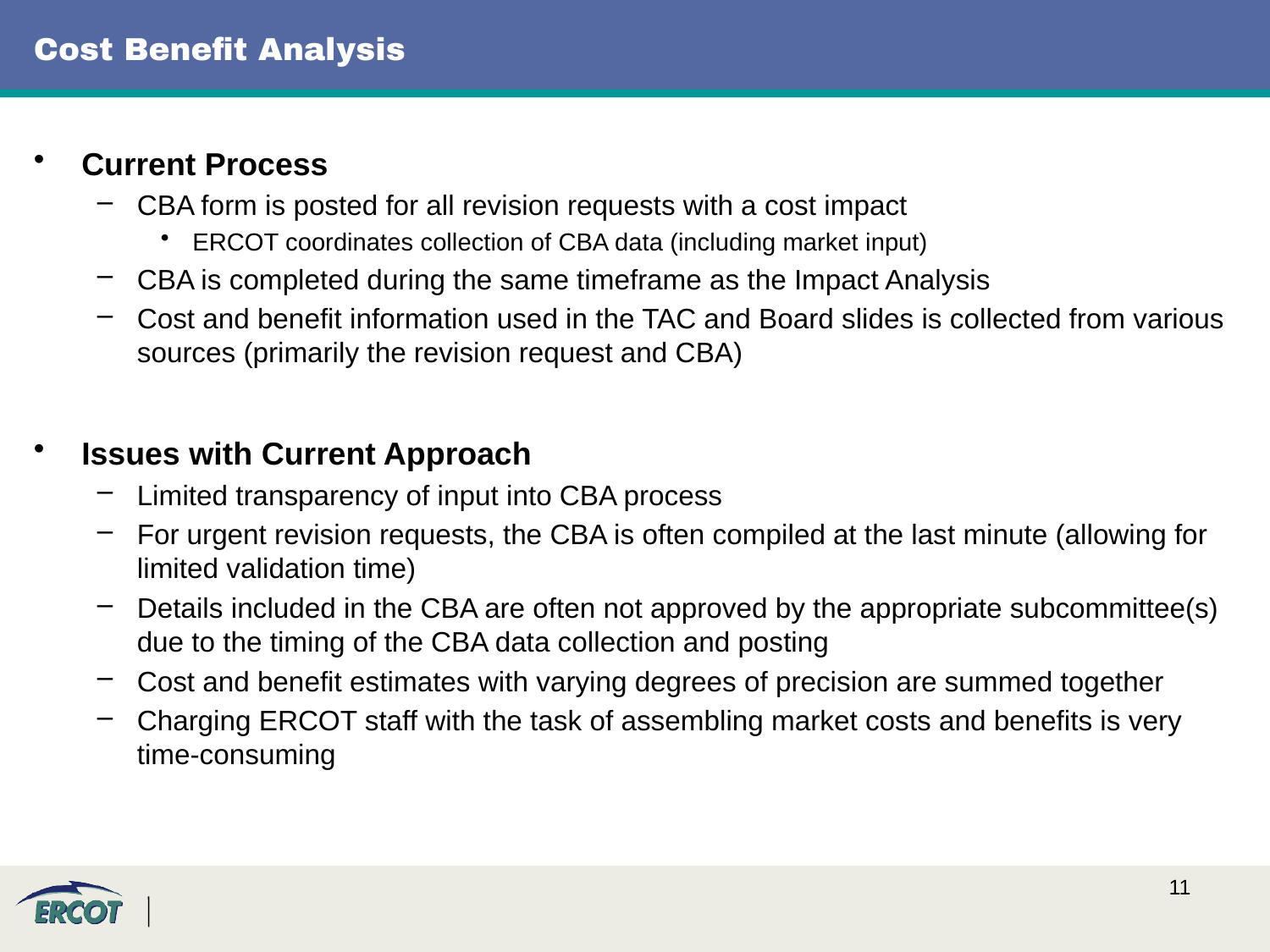

# Cost Benefit Analysis
Current Process
CBA form is posted for all revision requests with a cost impact
ERCOT coordinates collection of CBA data (including market input)
CBA is completed during the same timeframe as the Impact Analysis
Cost and benefit information used in the TAC and Board slides is collected from various sources (primarily the revision request and CBA)

Issues with Current Approach
Limited transparency of input into CBA process
For urgent revision requests, the CBA is often compiled at the last minute (allowing for limited validation time)
Details included in the CBA are often not approved by the appropriate subcommittee(s) due to the timing of the CBA data collection and posting
Cost and benefit estimates with varying degrees of precision are summed together
Charging ERCOT staff with the task of assembling market costs and benefits is very time-consuming